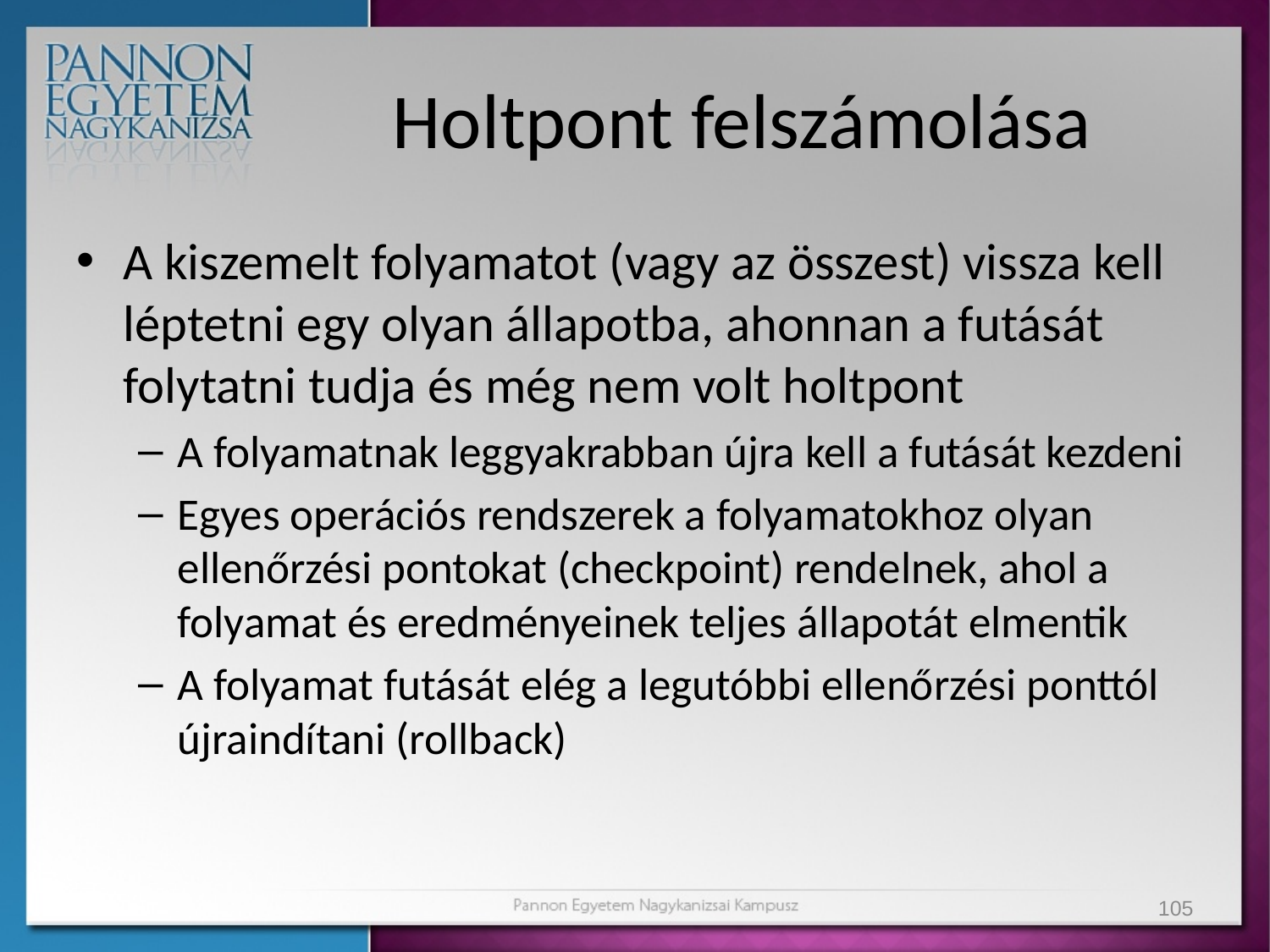

# Holtpont felszámolása
A kiszemelt folyamatot (vagy az összest) vissza kell léptetni egy olyan állapotba, ahonnan a futását folytatni tudja és még nem volt holtpont
A folyamatnak leggyakrabban újra kell a futását kezdeni
Egyes operációs rendszerek a folyamatokhoz olyan ellenőrzési pontokat (checkpoint) rendelnek, ahol a folyamat és eredményeinek teljes állapotát elmentik
A folyamat futását elég a legutóbbi ellenőrzési ponttól újraindítani (rollback)
105